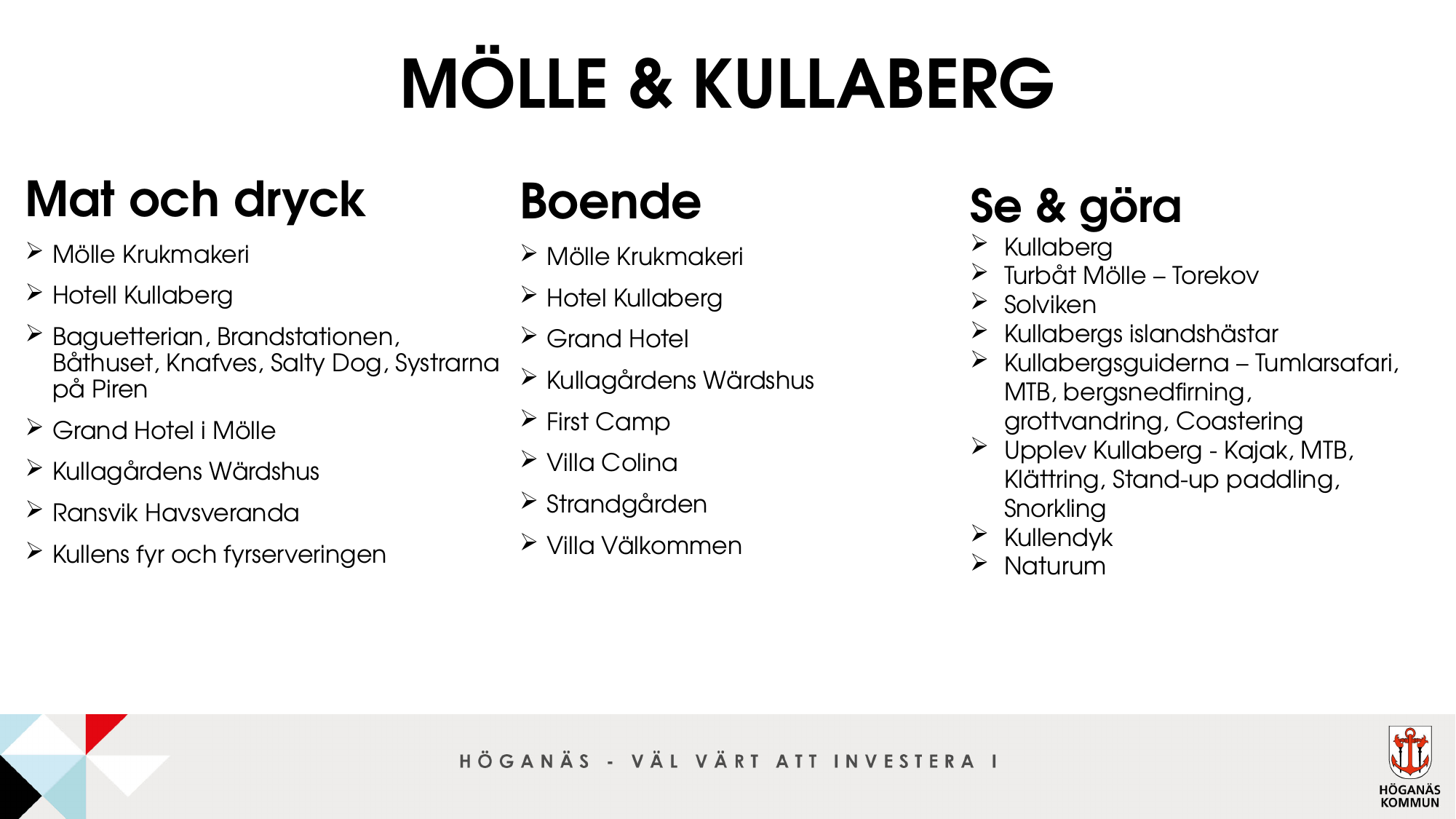

# Mölle & Kullaberg
Mat och dryck
Mölle Krukmakeri
Hotell Kullaberg
Baguetterian, Brandstationen, Båthuset, Knafves, Salty Dog, Systrarna på Piren
Grand Hotel i Mölle
Kullagårdens Wärdshus
Ransvik Havsveranda
Kullens fyr och fyrserveringen

Boende
Mölle Krukmakeri
Hotel Kullaberg
Grand Hotel
Kullagårdens Wärdshus
First Camp
Villa Colina
Strandgården
Villa Välkommen
Se & göra
Kullaberg
Turbåt Mölle – Torekov
Solviken
Kullabergs islandshästar
Kullabergsguiderna – Tumlarsafari, MTB, bergsnedfirning, grottvandring, Coastering
Upplev Kullaberg - Kajak, MTB, Klättring, Stand-up paddling, Snorkling
Kullendyk
Naturum